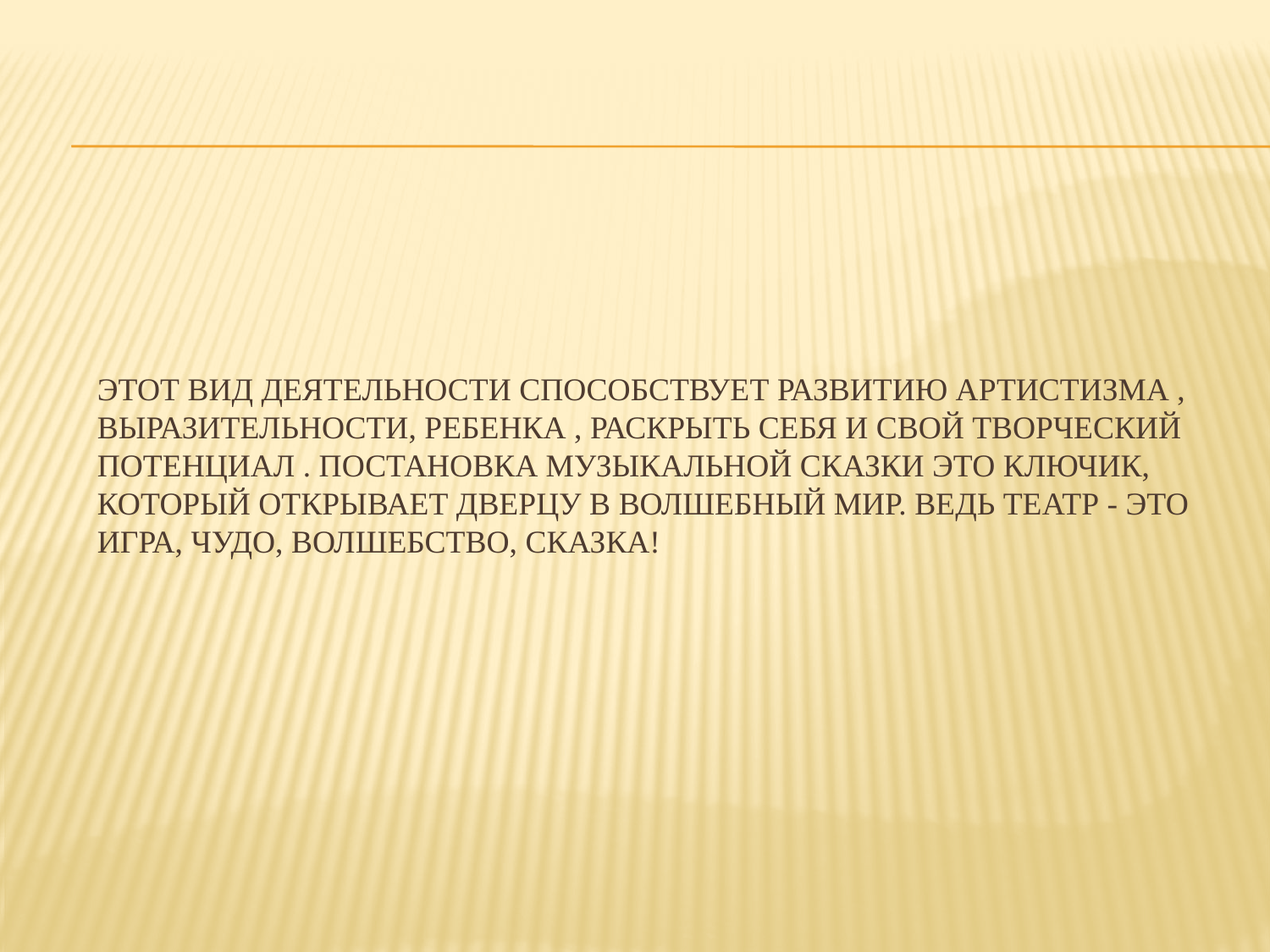

# Этот вид деятельности способствует развитию артистизма , выразительности, ребенка , раскрыть себя и свой творческий потенциал . Постановка музыкальной сказки это ключик, который открывает дверцу в волшебный мир. Ведь театр - это игра, чудо, волшебство, сказка!